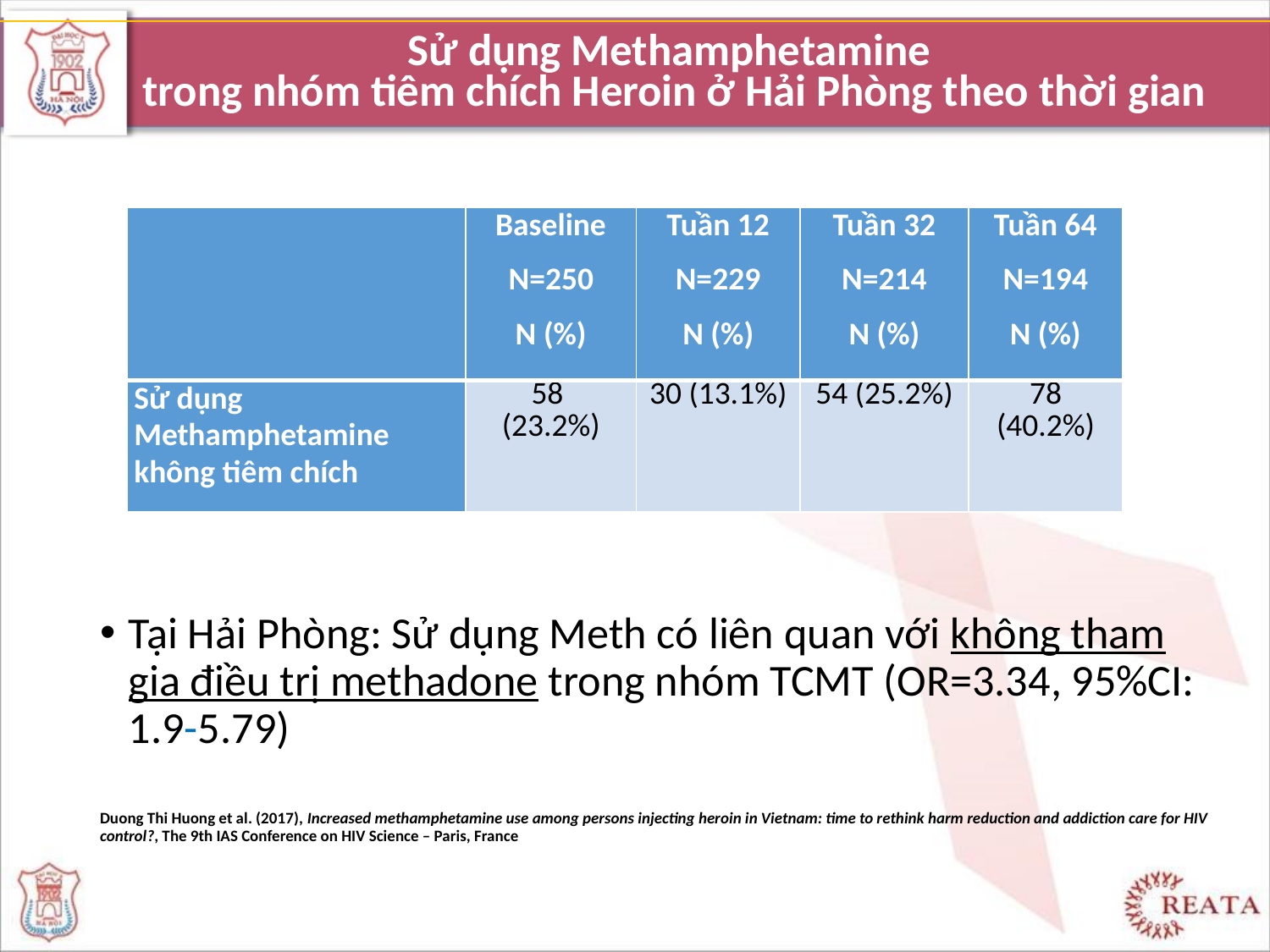

# Sử dụng Methamphetamine trong nhóm tiêm chích Heroin ở Hải Phòng theo thời gian

Tại Hải Phòng: Sử dụng Meth có liên quan với không tham gia điều trị methadone trong nhóm TCMT (OR=3.34, 95%CI: 1.9-5.79)

Duong Thi Huong et al. (2017), Increased methamphetamine use among persons injecting heroin in Vietnam: time to rethink harm reduction and addiction care for HIV control?, The 9th IAS Conference on HIV Science – Paris, France
|  | Baseline N=250 N (%) | Tuần 12 N=229 N (%) | Tuần 32 N=214 N (%) | Tuần 64 N=194 N (%) |
| --- | --- | --- | --- | --- |
| Sử dụng Methamphetamine không tiêm chích | 58 (23.2%) | 30 (13.1%) | 54 (25.2%) | 78 (40.2%) |